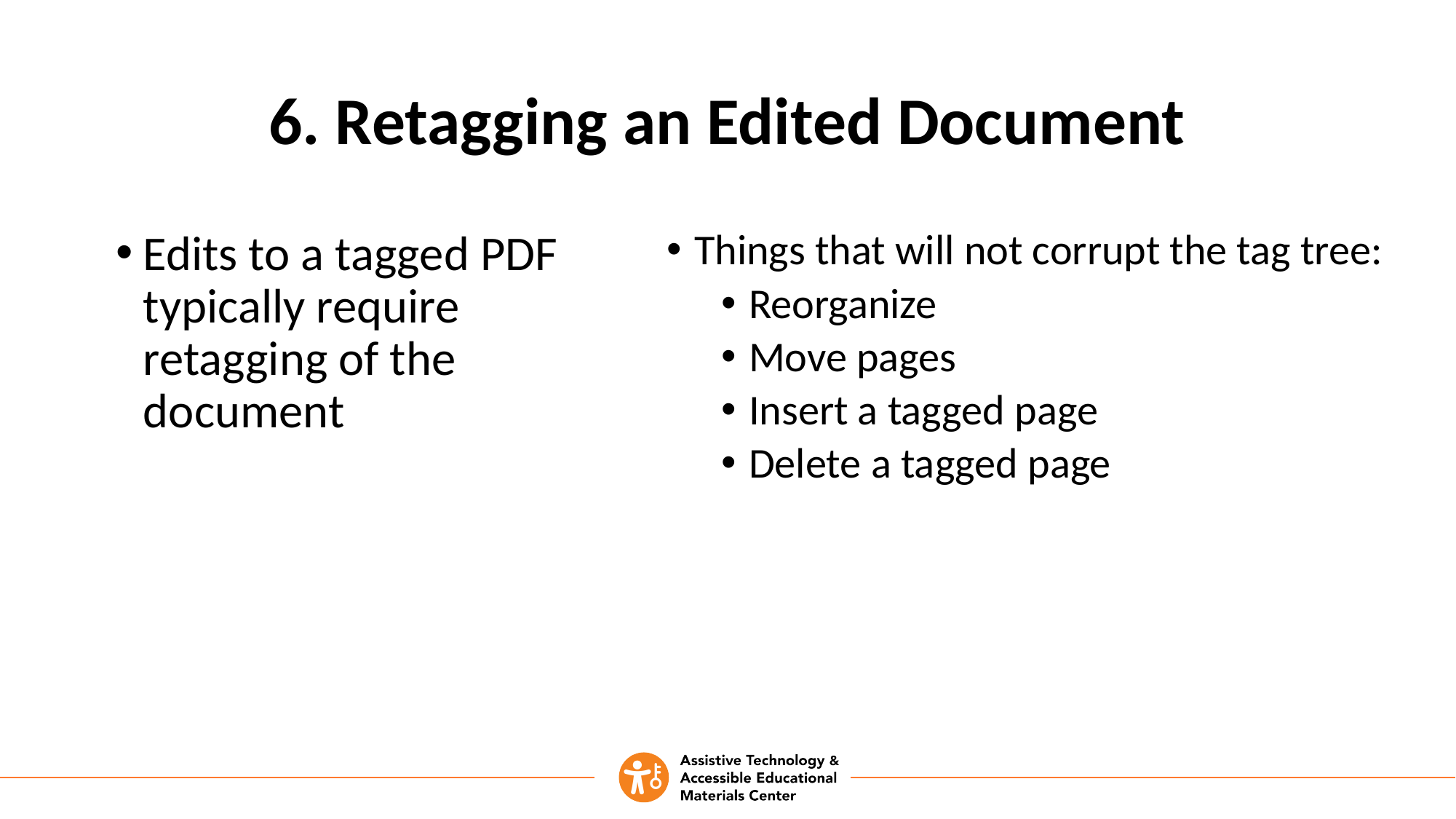

# 6. Retagging an Edited Document
Edits to a tagged PDF typically require retagging of the document

Things that will not corrupt the tag tree:
Reorganize
Move pages
Insert a tagged page
Delete a tagged page